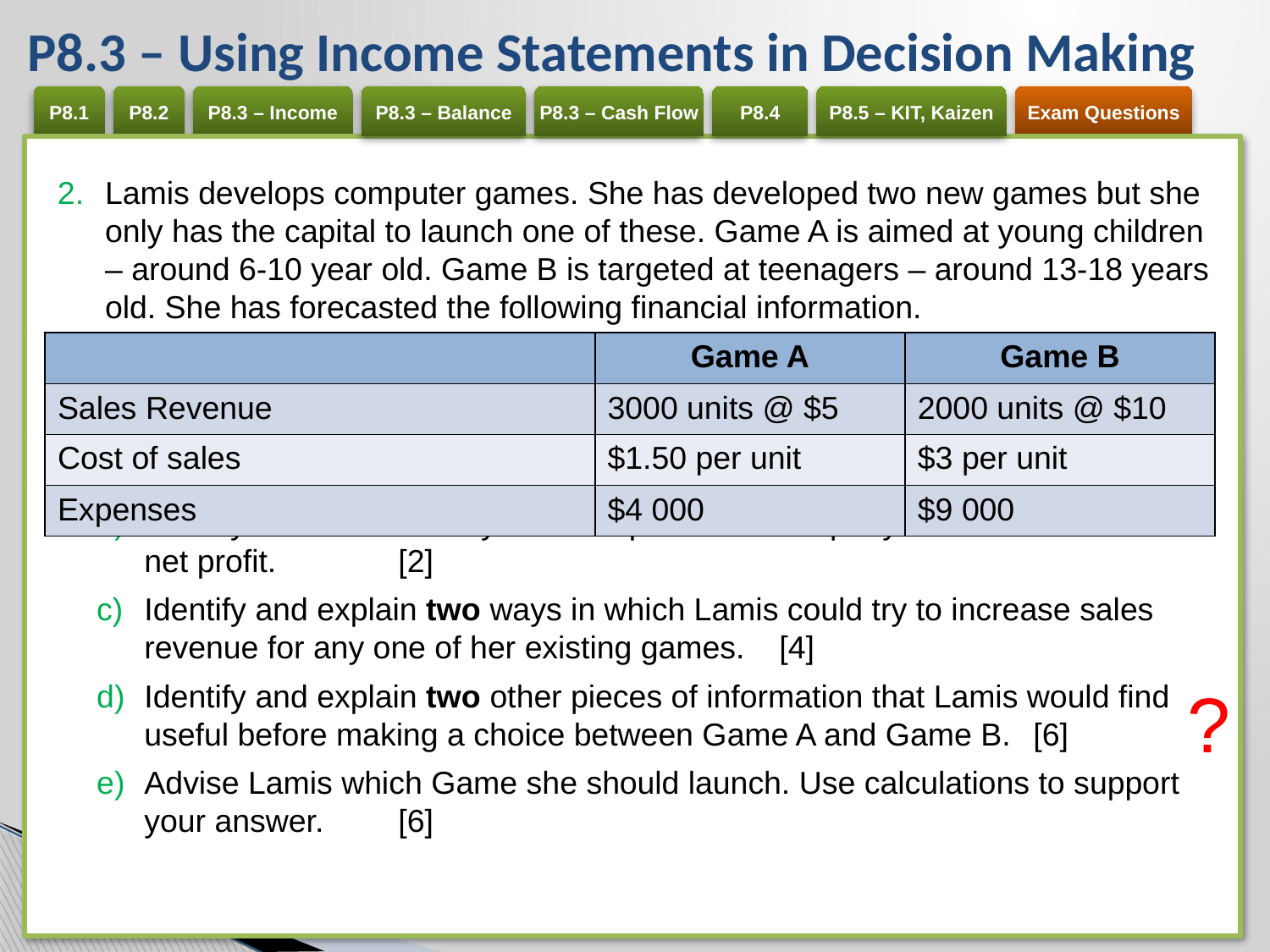

# P8.3 – Using Income Statements in Decision Making
Lamis develops computer games. She has developed two new games but she only has the capital to launch one of these. Game A is aimed at young children – around 6-10 year old. Game B is targeted at teenagers – around 13-18 years old. She has forecasted the following financial information.

What is meant by ‘cost of sales’?	[2]
Identify two reasons why retained profit of a company is not the same as its net profit.	[2]
Identify and explain two ways in which Lamis could try to increase sales revenue for any one of her existing games.	[4]
Identify and explain two other pieces of information that Lamis would find useful before making a choice between Game A and Game B.	[6]
Advise Lamis which Game she should launch. Use calculations to support your answer.	[6]
|  | Game A | Game B |
| --- | --- | --- |
| Sales Revenue | 3000 units @ $5 | 2000 units @ $10 |
| Cost of sales | $1.50 per unit | $3 per unit |
| Expenses | $4 000 | $9 000 |
?